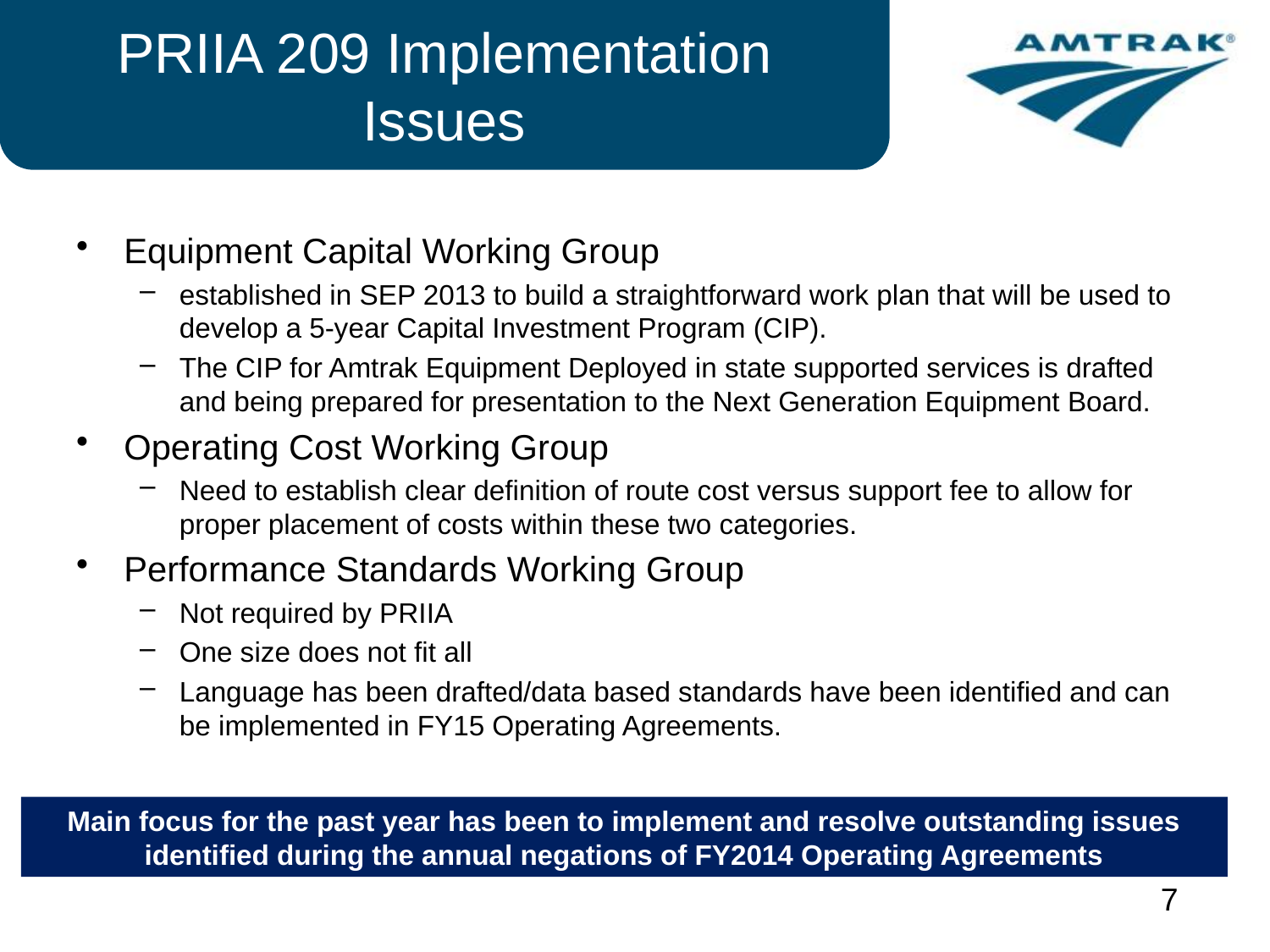

# PRIIA 209 Implementation Issues
Equipment Capital Working Group
established in SEP 2013 to build a straightforward work plan that will be used to develop a 5-year Capital Investment Program (CIP).
The CIP for Amtrak Equipment Deployed in state supported services is drafted and being prepared for presentation to the Next Generation Equipment Board.
Operating Cost Working Group
Need to establish clear definition of route cost versus support fee to allow for proper placement of costs within these two categories.
Performance Standards Working Group
Not required by PRIIA
One size does not fit all
Language has been drafted/data based standards have been identified and can be implemented in FY15 Operating Agreements.

Main focus for the past year has been to implement and resolve outstanding issues identified during the annual negations of FY2014 Operating Agreements